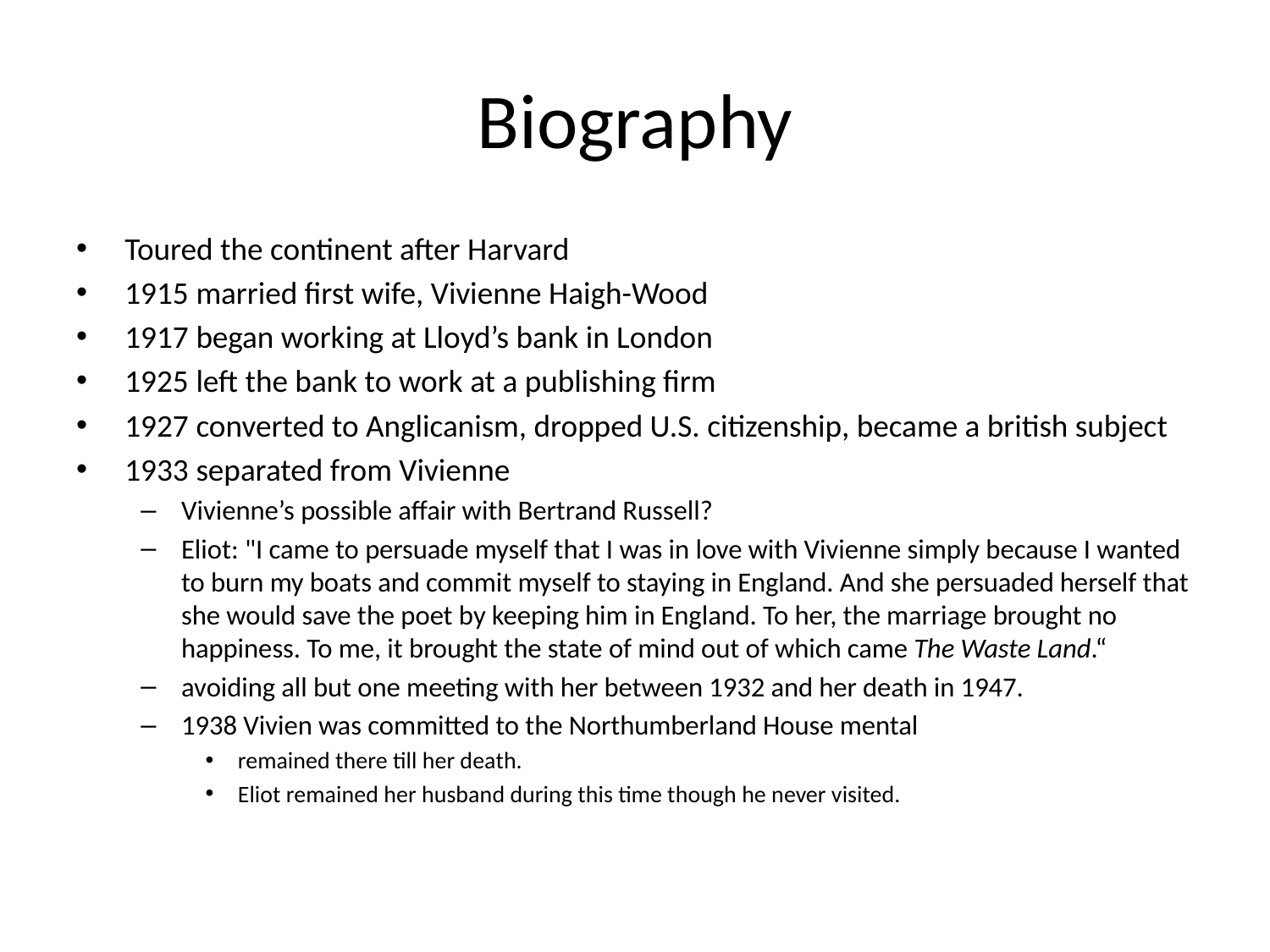

# Biography
Toured the continent after Harvard
1915 married first wife, Vivienne Haigh-Wood
1917 began working at Lloyd’s bank in London
1925 left the bank to work at a publishing firm
1927 converted to Anglicanism, dropped U.S. citizenship, became a british subject
1933 separated from Vivienne
Vivienne’s possible affair with Bertrand Russell?
Eliot: "I came to persuade myself that I was in love with Vivienne simply because I wanted to burn my boats and commit myself to staying in England. And she persuaded herself that she would save the poet by keeping him in England. To her, the marriage brought no happiness. To me, it brought the state of mind out of which came The Waste Land.“
avoiding all but one meeting with her between 1932 and her death in 1947.
1938 Vivien was committed to the Northumberland House mental
remained there till her death.
Eliot remained her husband during this time though he never visited.